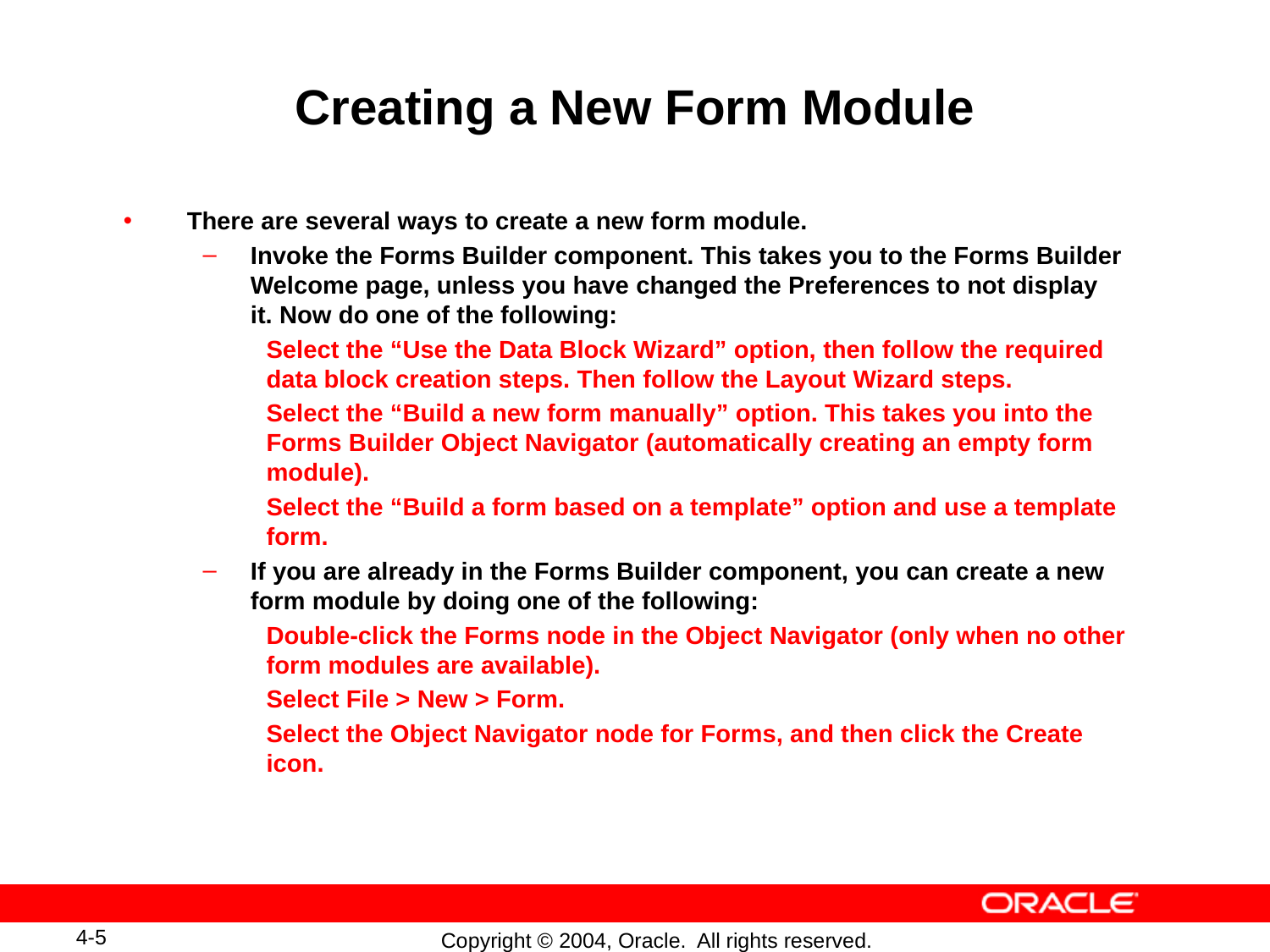

# Creating a New Form Module
There are several ways to create a new form module.
Invoke the Forms Builder component. This takes you to the Forms Builder Welcome page, unless you have changed the Preferences to not display it. Now do one of the following:
Select the “Use the Data Block Wizard” option, then follow the required data block creation steps. Then follow the Layout Wizard steps.
Select the “Build a new form manually” option. This takes you into the Forms Builder Object Navigator (automatically creating an empty form module).
Select the “Build a form based on a template” option and use a template form.
If you are already in the Forms Builder component, you can create a new form module by doing one of the following:
Double-click the Forms node in the Object Navigator (only when no other form modules are available).
Select File > New > Form.
Select the Object Navigator node for Forms, and then click the Create icon.